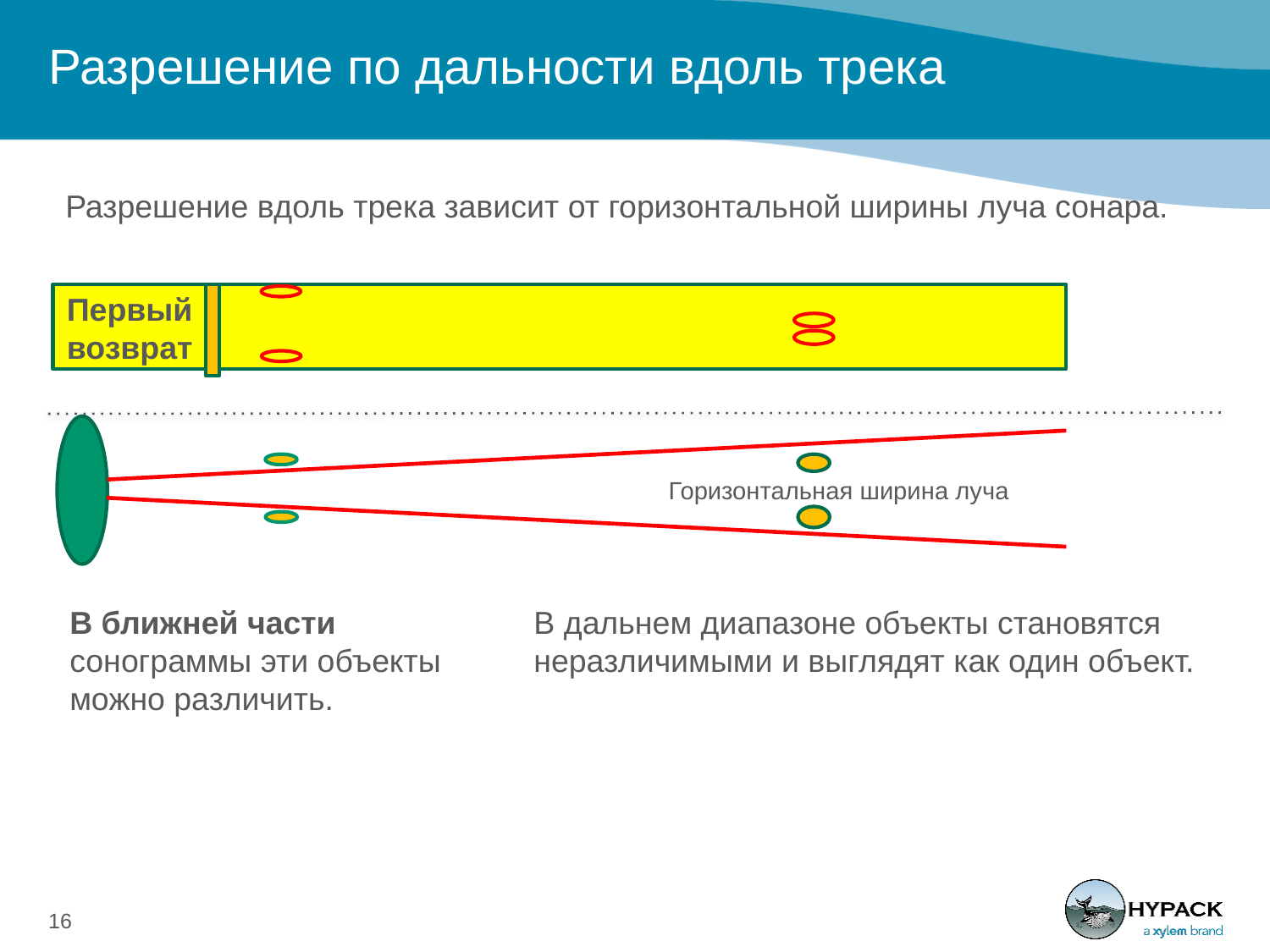

# Разрешение по дальности вдоль трека
Разрешение вдоль трека зависит от горизонтальной ширины луча сонара.
Первый возврат

Горизонтальная ширина луча

В ближней части сонограммы эти объекты можно различить.
В дальнем диапазоне объекты становятся неразличимыми и выглядят как один объект.

16